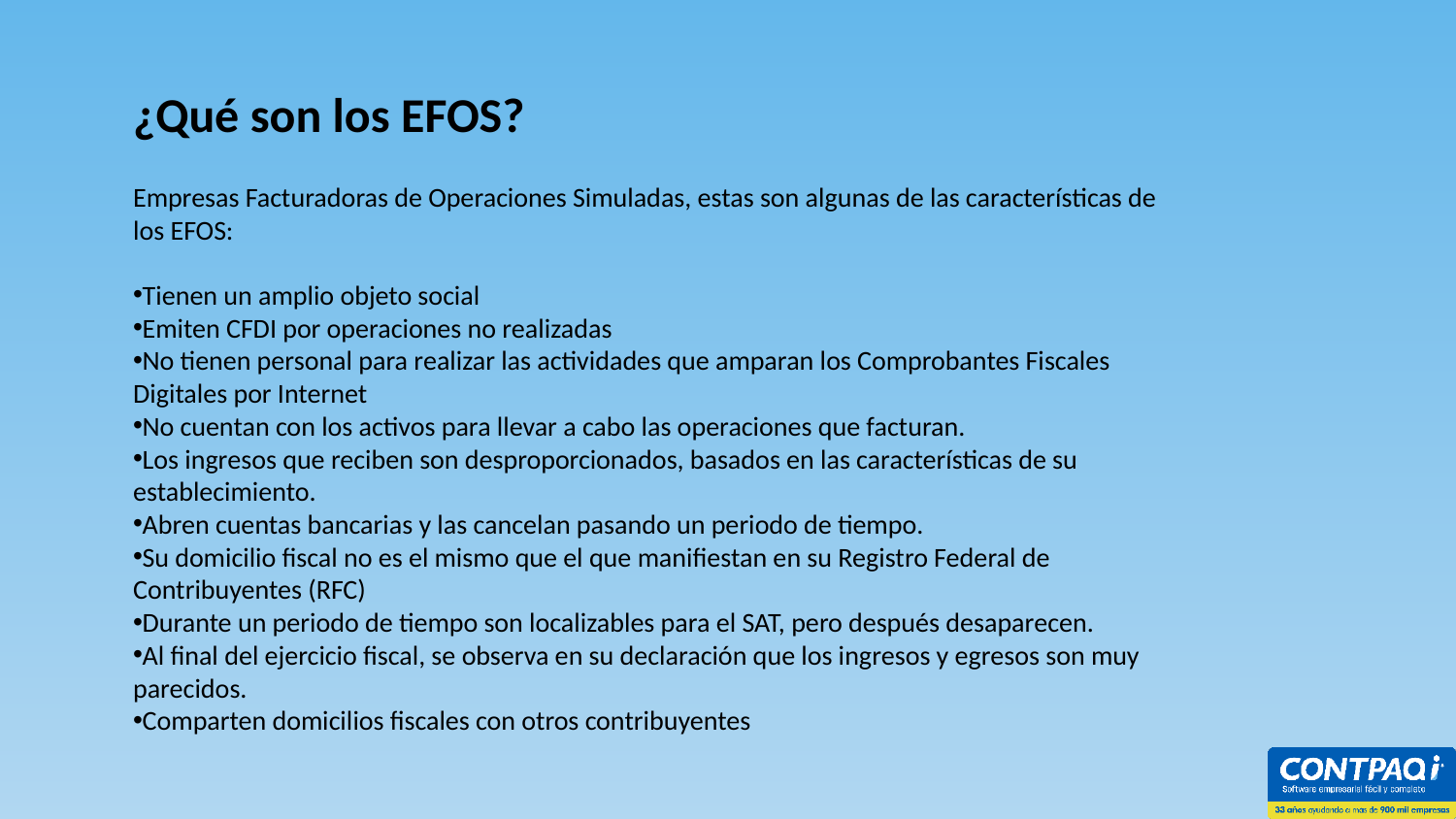

¿Qué son los EFOS?

Empresas Facturadoras de Operaciones Simuladas, estas son algunas de las características de los EFOS:

Tienen un amplio objeto social
Emiten CFDI por operaciones no realizadas
No tienen personal para realizar las actividades que amparan los Comprobantes Fiscales Digitales por Internet
No cuentan con los activos para llevar a cabo las operaciones que facturan.
Los ingresos que reciben son desproporcionados, basados en las características de su establecimiento.
Abren cuentas bancarias y las cancelan pasando un periodo de tiempo.
Su domicilio fiscal no es el mismo que el que manifiestan en su Registro Federal de Contribuyentes (RFC)
Durante un periodo de tiempo son localizables para el SAT, pero después desaparecen.
Al final del ejercicio fiscal, se observa en su declaración que los ingresos y egresos son muy parecidos.
Comparten domicilios fiscales con otros contribuyentes